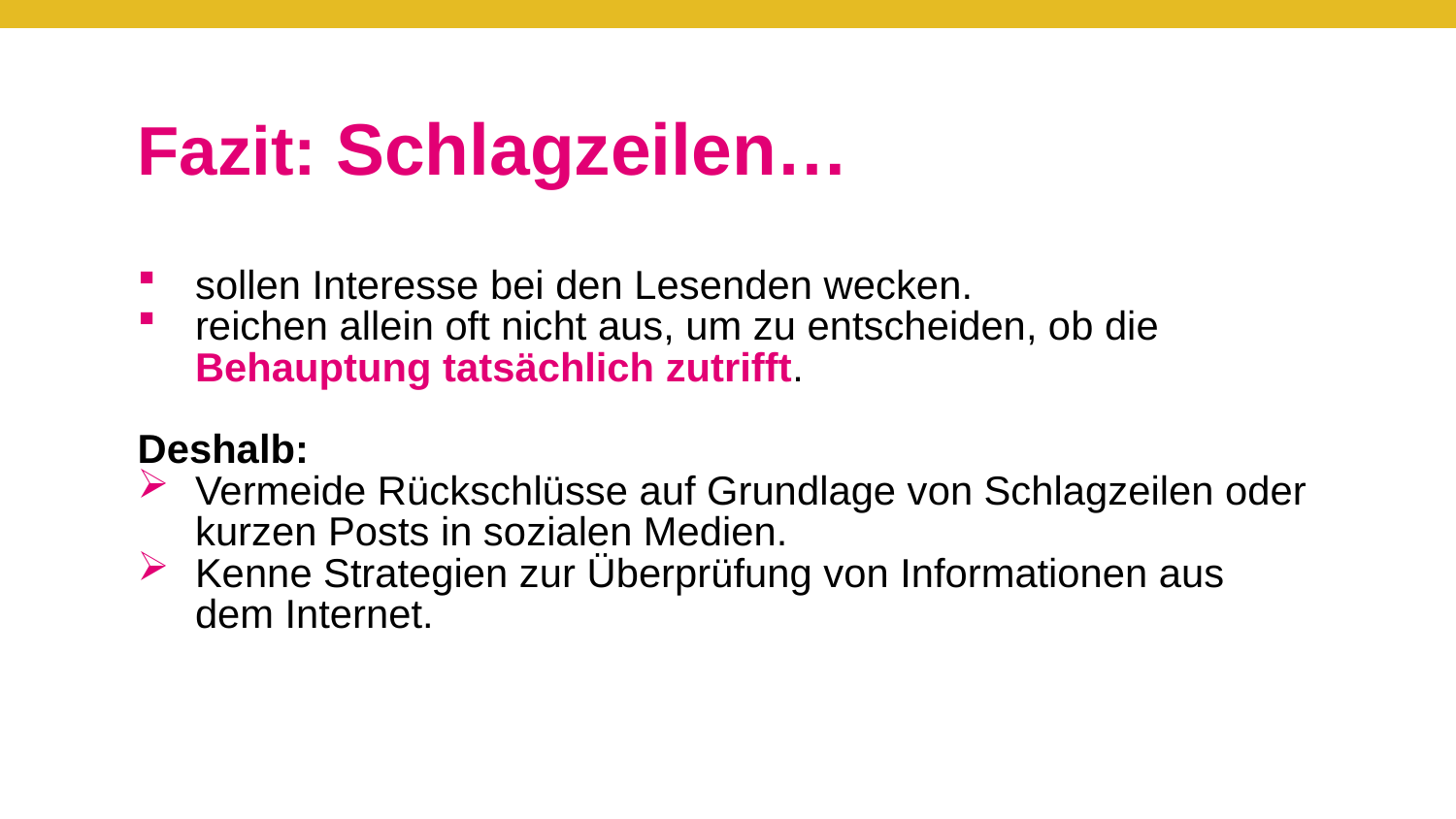

# Fazit: Schlagzeilen…
sollen Interesse bei den Lesenden wecken.
reichen allein oft nicht aus, um zu entscheiden, ob die Behauptung tatsächlich zutrifft.

Deshalb:
Vermeide Rückschlüsse auf Grundlage von Schlagzeilen oder kurzen Posts in sozialen Medien.
Kenne Strategien zur Überprüfung von Informationen aus dem Internet.